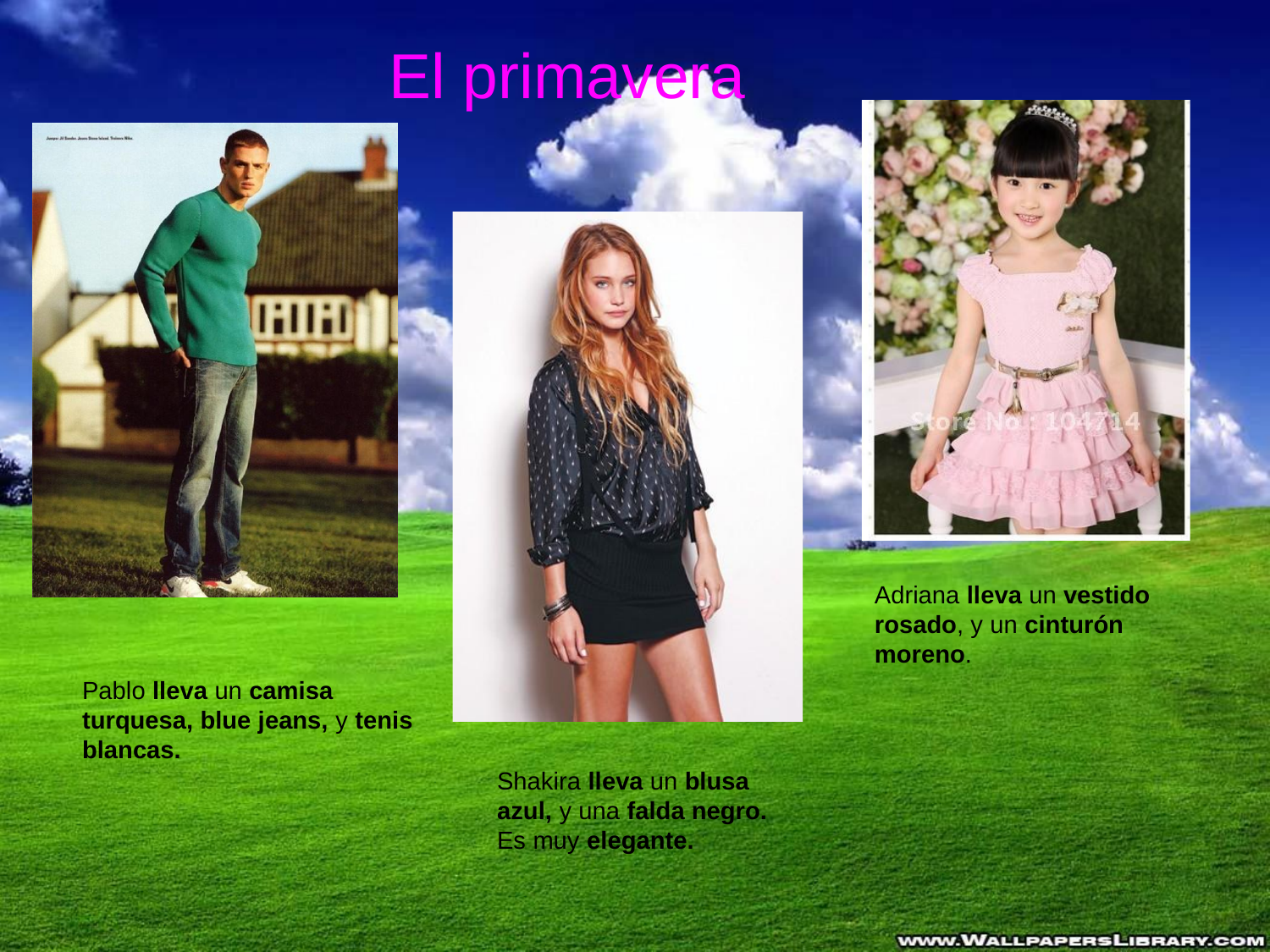

El primavera
#

Adriana lleva un vestido rosado, y un cinturón moreno.
Pablo lleva un camisa turquesa, blue jeans, y tenis blancas.
Shakira lleva un blusa azul, y una falda negro. Es muy elegante.